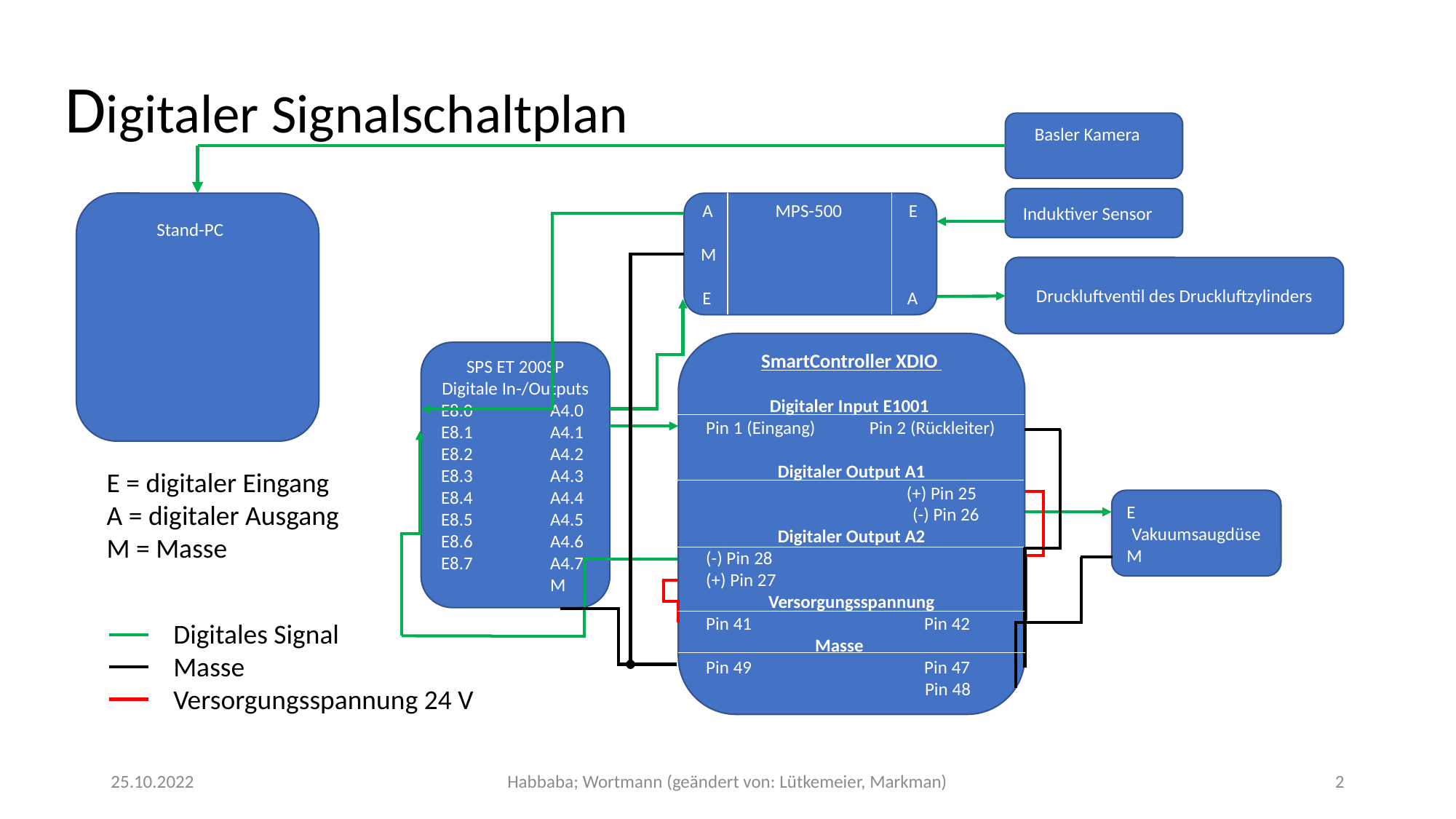

# Digitaler Signalschaltplan

Basler Kamera
Induktiver Sensor

A               MPS-500                E

M

E	                       A
Stand-PC

Druckluftventil des Druckluftzylinders
SmartController XDIO

Digitaler Input E1001
Pin 1 (Eingang)             Pin 2 (Rückleiter)

Digitaler Output A1
                                            (+) Pin 25
	                   (-) Pin 26
Digitaler Output A2
(-) Pin 28
(+) Pin 27
Versorgungsspannung
Pin 41		Pin 42
	Masse
Pin 49		Pin 47
                                              Pin 48
SPS ET 200SP
Digitale In-/Outputs
E8.0	A4.0
E8.1	A4.1
E8.2	A4.2
E8.3	A4.3
E8.4	A4.4
E8.5	A4.5
E8.6	A4.6
E8.7	A4.7
	M
E = digitaler Eingang
A = digitaler Ausgang
M = Masse
E
Vakuumsaugdüse
M
Digitales Signal
Masse
Versorgungsspannung 24 V

25.10.2022
Habbaba; Wortmann (geändert von: Lütkemeier, Markman)
2